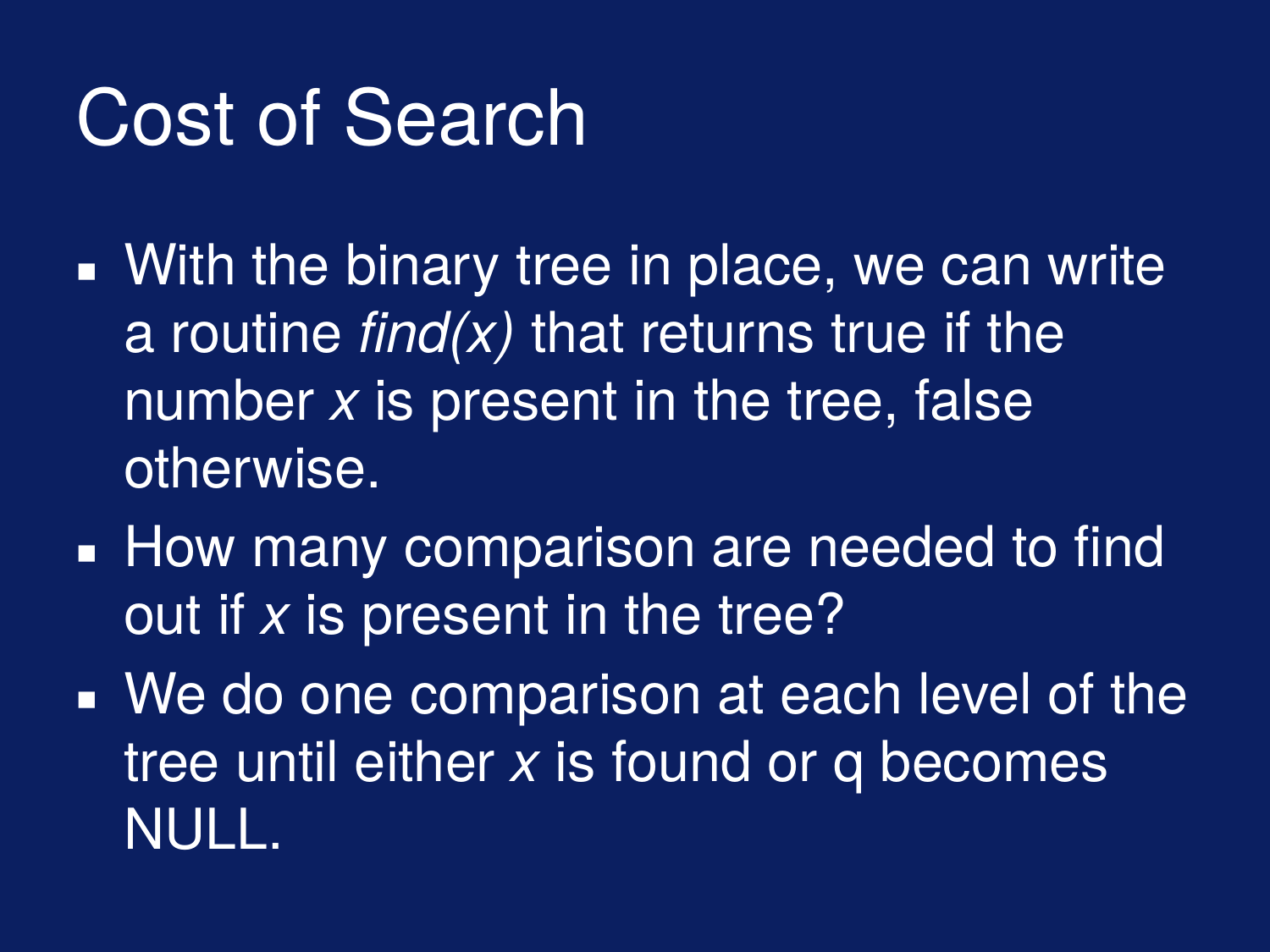

# Cost of Search
With the binary tree in place, we can write a routine find(x) that returns true if the number x is present in the tree, false otherwise.
How many comparison are needed to find out if x is present in the tree?
We do one comparison at each level of the tree until either x is found or q becomes NULL.